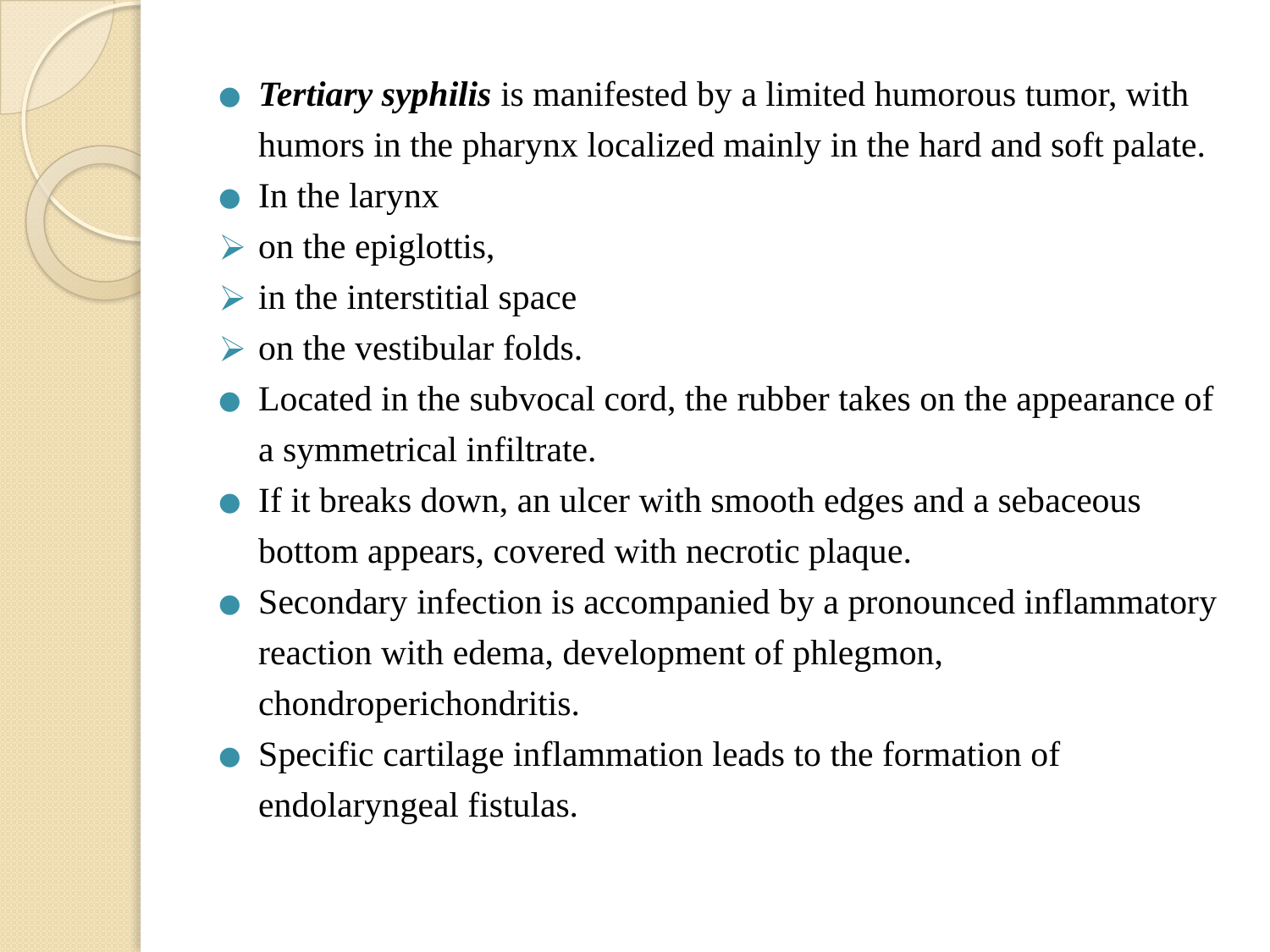

#
Tertiary syphilis is manifested by a limited humorous tumor, with humors in the pharynx localized mainly in the hard and soft palate.
In the larynx
on the epiglottis,
in the interstitial space
on the vestibular folds.
Located in the subvocal cord, the rubber takes on the appearance of a symmetrical infiltrate.
If it breaks down, an ulcer with smooth edges and a sebaceous bottom appears, covered with necrotic plaque.
Secondary infection is accompanied by a pronounced inflammatory reaction with edema, development of phlegmon, chondroperichondritis.
Specific cartilage inflammation leads to the formation of endolaryngeal fistulas.